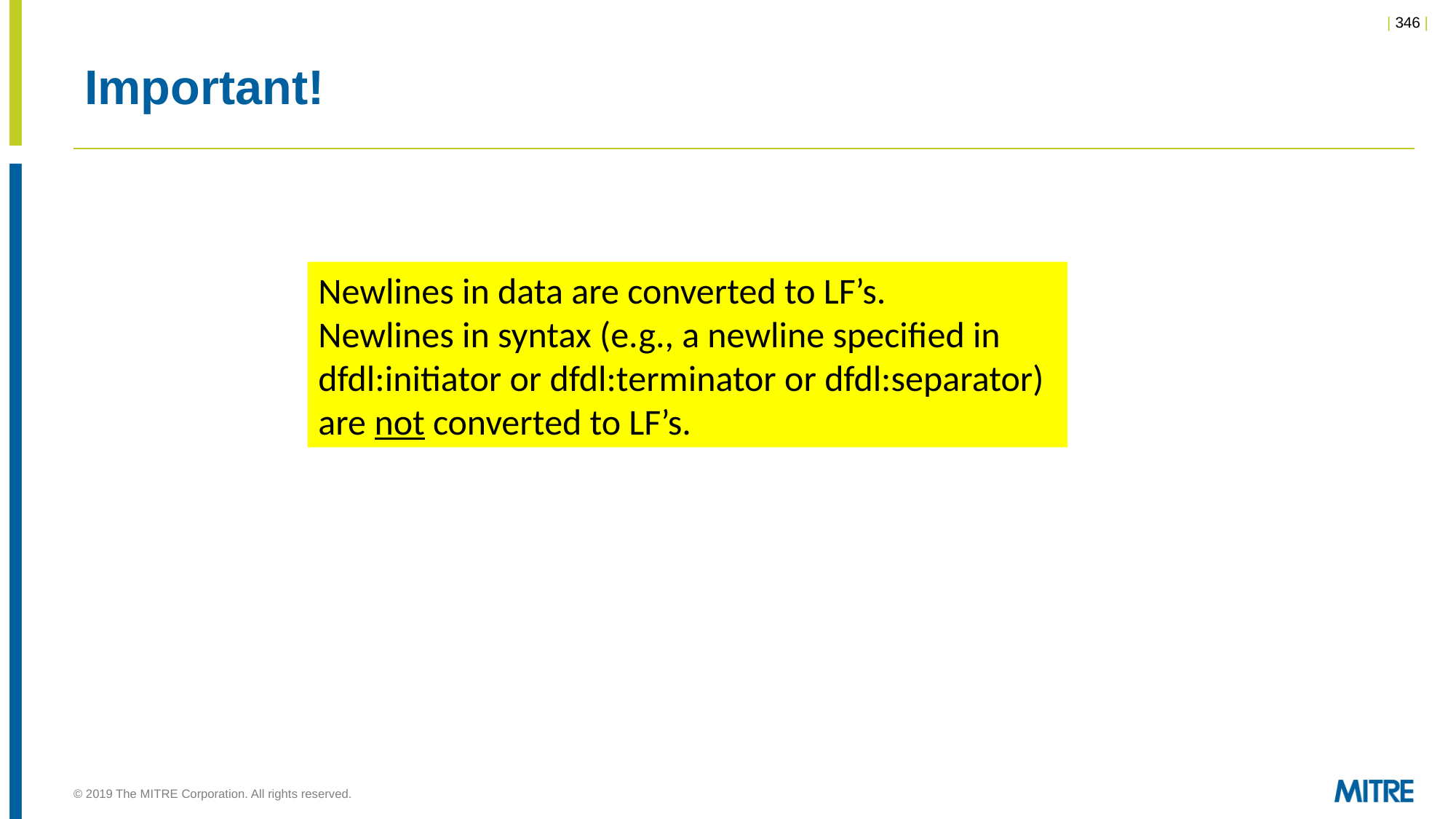

# Important!
Newlines in data are converted to LF’s.
Newlines in syntax (e.g., a newline specified in dfdl:initiator or dfdl:terminator or dfdl:separator) are not converted to LF’s.
© 2019 The MITRE Corporation. All rights reserved.